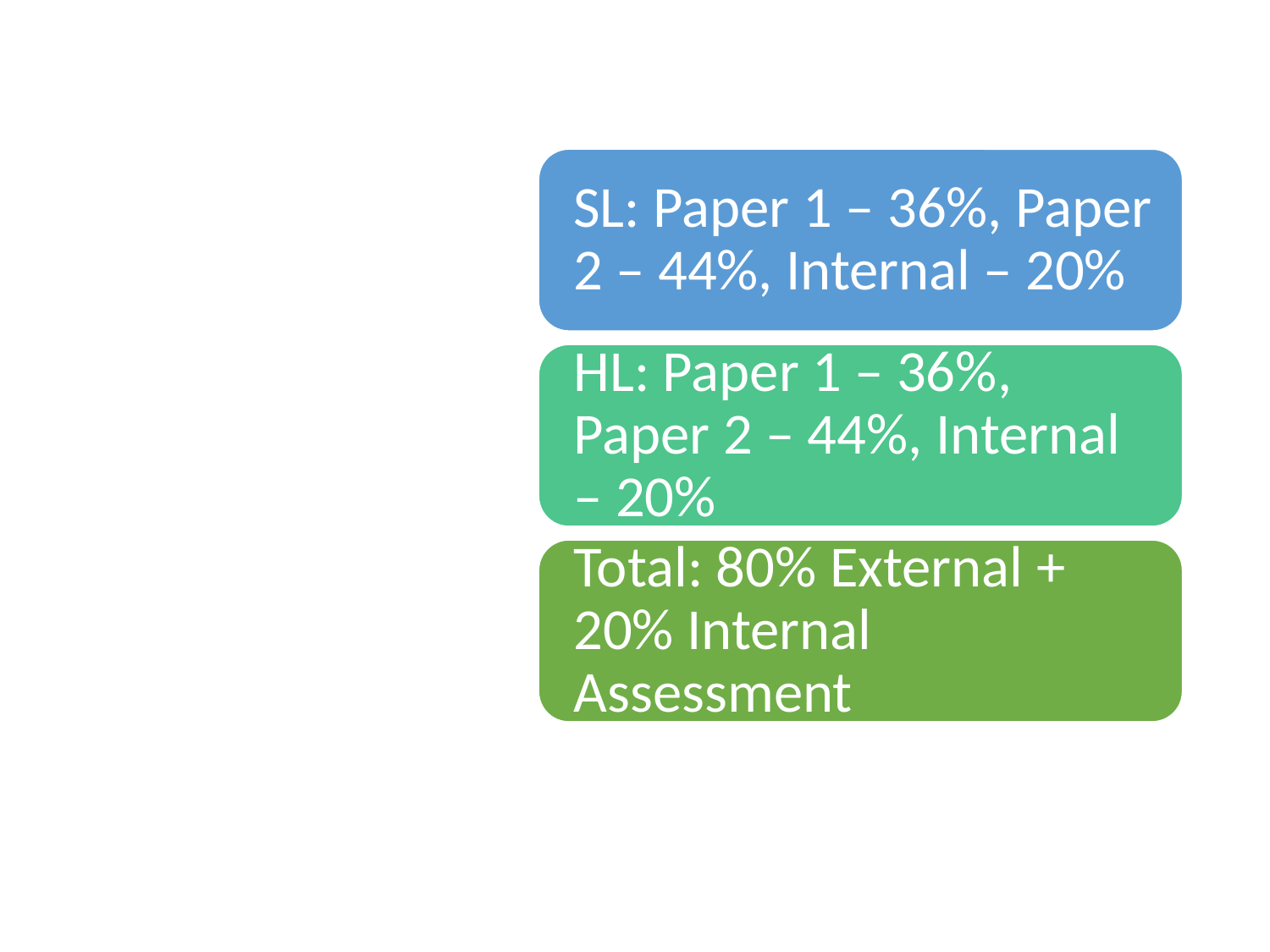

SL: Paper 1 – 36%, Paper 2 – 44%, Internal – 20%
HL: Paper 1 – 36%, Paper 2 – 44%, Internal – 20%
Total: 80% External + 20% Internal Assessment
# Overall Assessment Weightings